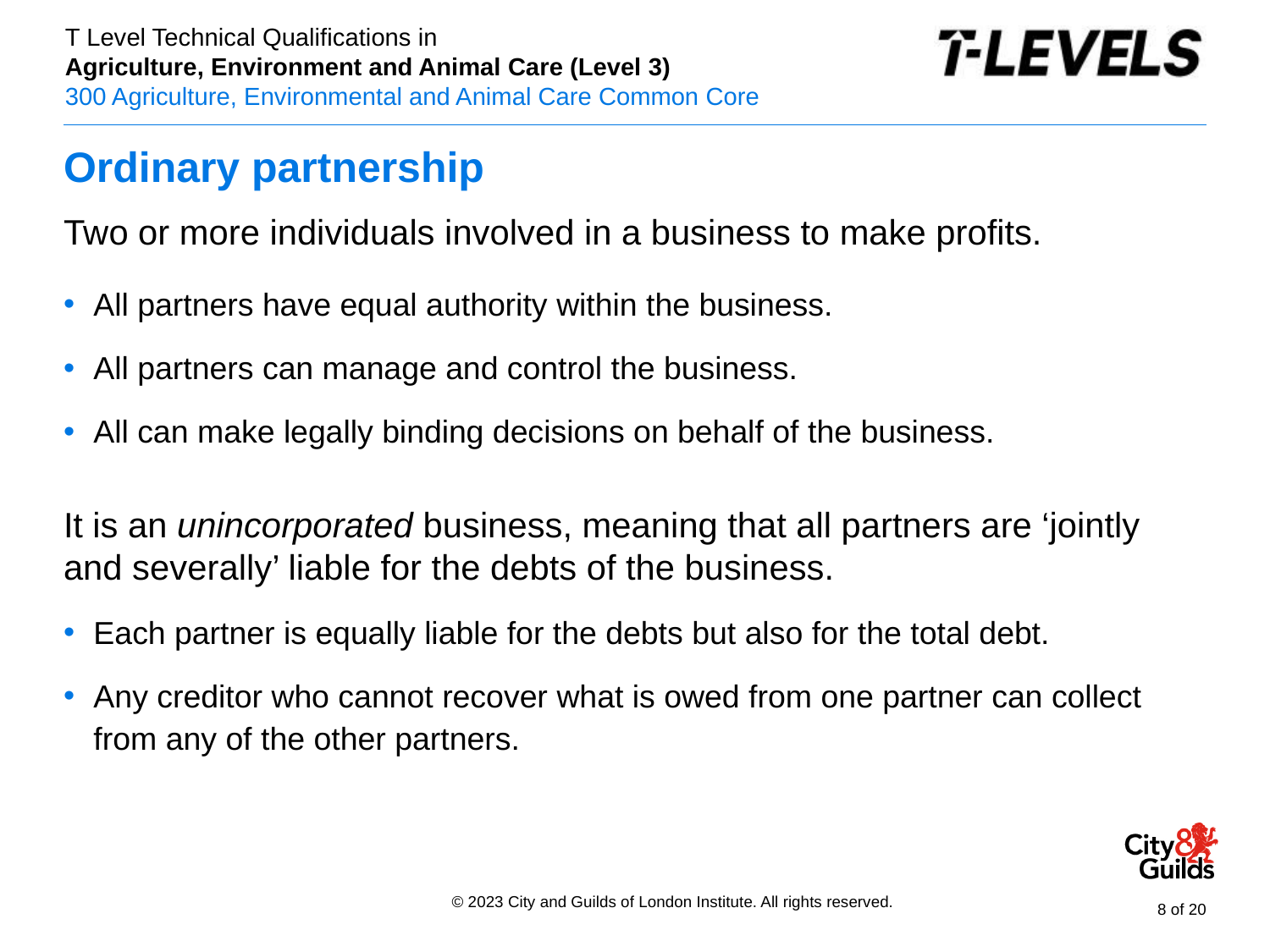

# Ordinary partnership
Two or more individuals involved in a business to make profits.
All partners have equal authority within the business.
All partners can manage and control the business.
All can make legally binding decisions on behalf of the business.

It is an unincorporated business, meaning that all partners are ‘jointly and severally’ liable for the debts of the business.
Each partner is equally liable for the debts but also for the total debt.
Any creditor who cannot recover what is owed from one partner can collect from any of the other partners.